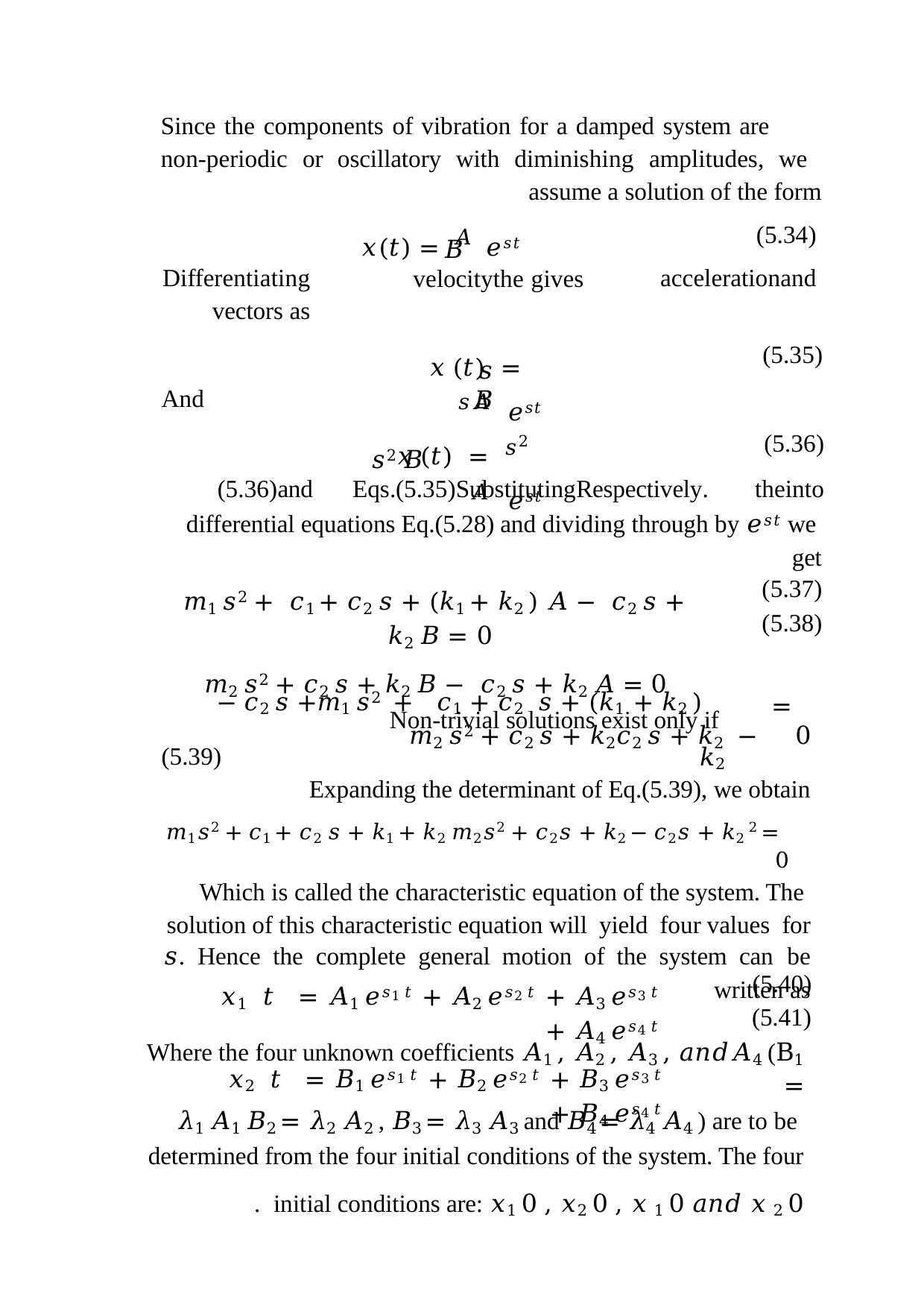

Since the components of vibration for a damped system are  non-periodic or oscillatory with diminishing amplitudes, we  assume a solution of the form
(5.34)
and	acceleration
 𝑥(𝑡) = 𝐴 𝑒𝑠𝑡
𝐵
gives	the	velocity
Differentiating  vectors as
 𝑥 (𝑡) =  𝑠𝐴  𝑒𝑠𝑡
(5.35)
𝑠𝐵
And
(5.36)
into	the
 𝑥 (𝑡) =  𝑠2 𝐴  𝑒𝑠𝑡
𝑠2 𝐵
Respectively.	Substituting	Eqs.(5.35)	and	(5.36)
differential equations Eq.(5.28) and dividing through by 𝑒𝑠𝑡 we  get
 𝑚1 𝑠2 + 𝑐1 + 𝑐2 𝑠 + (𝑘1 + 𝑘2 ) 𝐴 −  𝑐2 𝑠 + 𝑘2 𝐵 = 0
 𝑚2 𝑠2 + 𝑐2 𝑠 + 𝑘2 𝐵 − 𝑐2 𝑠 + 𝑘2 𝐴 = 0
Non-trivial solutions exist only if
(5.37)
(5.38)
  𝑚1 𝑠2  +  𝑐1  + 𝑐2   𝑠 + (𝑘1  + 𝑘2 )	− 𝑐2 𝑠 + 𝑘2
  = 0
−  𝑐2 𝑠 + 𝑘2	𝑚2 𝑠2 + 𝑐2 𝑠 + 𝑘2
(5.39)
Expanding the determinant of Eq.(5.39), we obtain
 𝑚1𝑠2 + 𝑐1 + 𝑐2 𝑠 + 𝑘1 + 𝑘2 𝑚2𝑠2 + 𝑐2𝑠 + 𝑘2 − 𝑐2𝑠 + 𝑘2 2 = 0
Which is called the characteristic equation of the system. The  solution of this characteristic equation will  yield  four values  for
𝑠.  Hence  the  complete  general  motion  of  the  system  can  be
written as
𝑥1   𝑡  = 𝐴1 𝑒𝑠1 𝑡 + 𝐴2 𝑒𝑠2 𝑡 + 𝐴3 𝑒𝑠3 𝑡 + 𝐴4 𝑒𝑠4 𝑡
𝑥2   𝑡  = 𝐵1 𝑒𝑠1 𝑡 + 𝐵2 𝑒𝑠2 𝑡 + 𝐵3 𝑒𝑠3 𝑡 + 𝐵4 𝑒𝑠4 𝑡
(5.40)
(5.41)
Where the four unknown coefficients 𝐴1 , 𝐴2 , 𝐴3 , 𝑎𝑛𝑑𝐴4 (B1 =
𝜆1 𝐴1 𝐵2 = 𝜆2 𝐴2 , 𝐵3 = 𝜆3 𝐴3 and 𝐵4 = 𝜆4 𝐴4 ) are to be  determined from the four initial conditions of the system. The four  initial conditions are: 𝑥1 0 , 𝑥2 0 , 𝑥 1 0 𝑎𝑛𝑑 𝑥 2 0 .